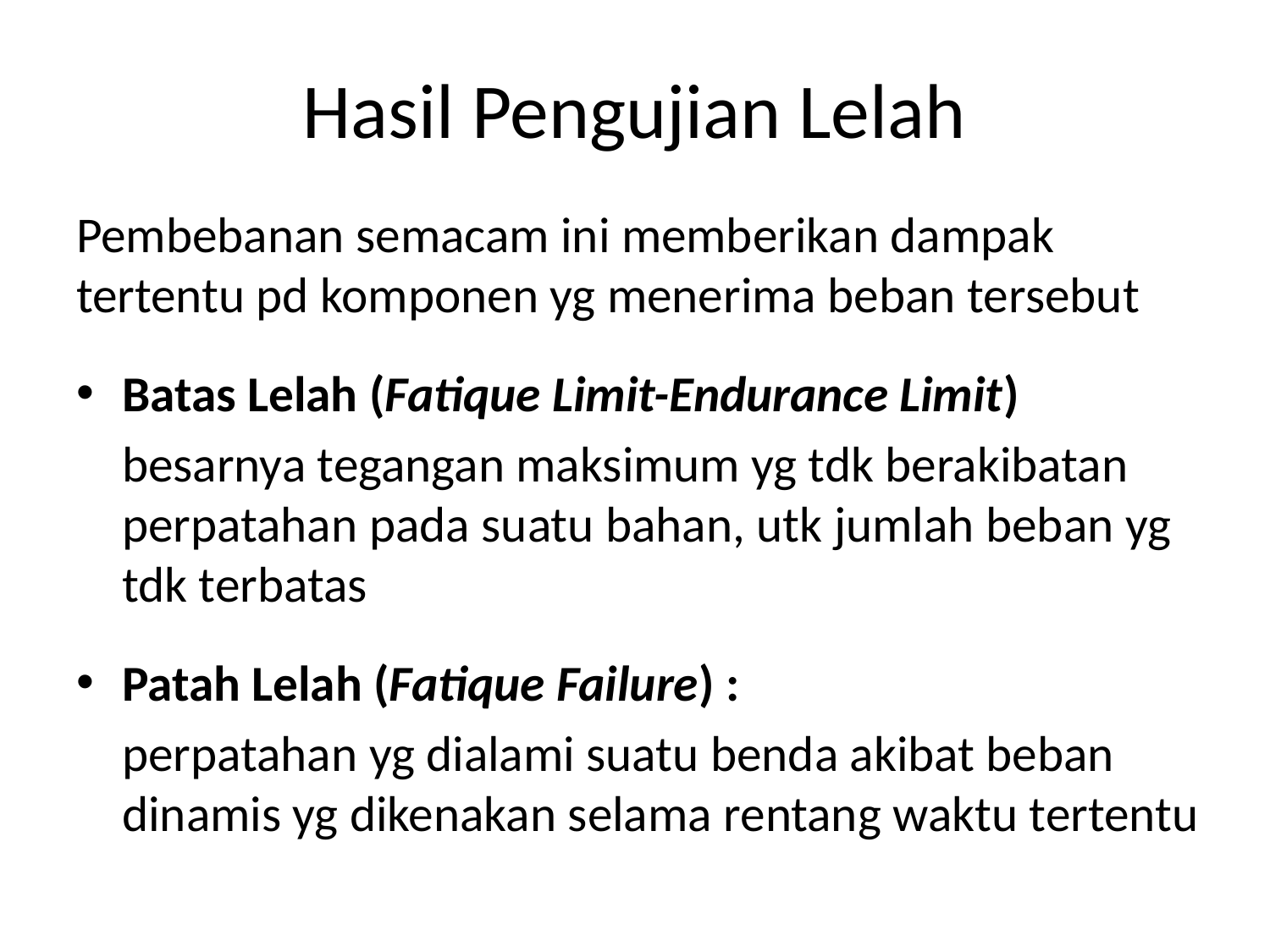

# Hasil Pengujian Lelah
Pembebanan semacam ini memberikan dampak tertentu pd komponen yg menerima beban tersebut

Batas Lelah (Fatique Limit-Endurance Limit)
	besarnya tegangan maksimum yg tdk berakibatan perpatahan pada suatu bahan, utk jumlah beban yg tdk terbatas

Patah Lelah (Fatique Failure) :
	perpatahan yg dialami suatu benda akibat beban dinamis yg dikenakan selama rentang waktu tertentu